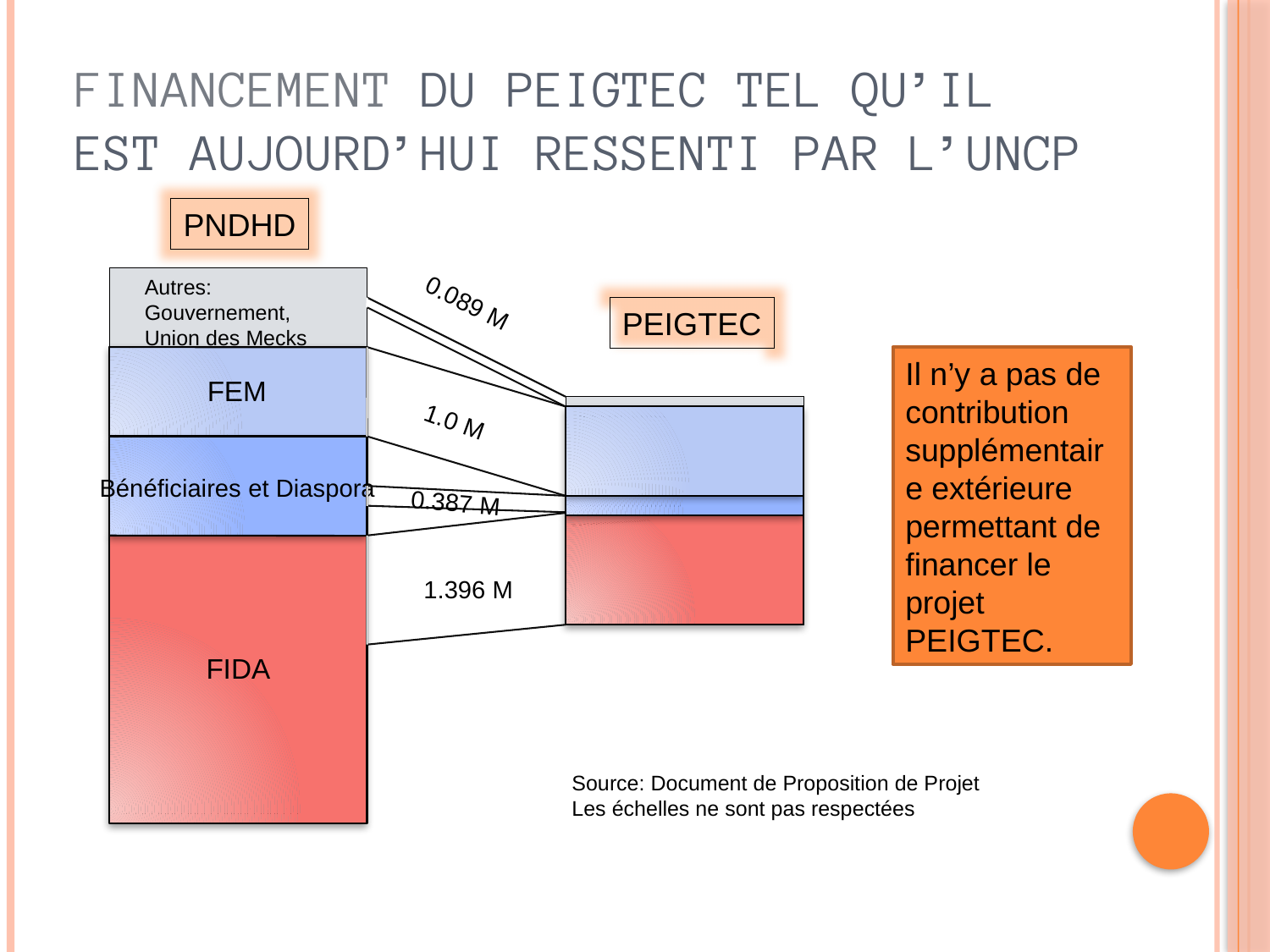

# Financement du PEIGTEC tel qu’il est aujourd’hui ressenti par l’UNCP
PNDHD
Autres:
Gouvernement,
Union des Mecks

0.089 M
PEIGTEC

Il n’y a pas de contribution supplémentaire extérieure permettant de financer le projet PEIGTEC.
FEM

1.0 M

Bénéficiaires et Diaspora
0.387 M

1.396 M
FIDA
Source: Document de Proposition de Projet
Les échelles ne sont pas respectées